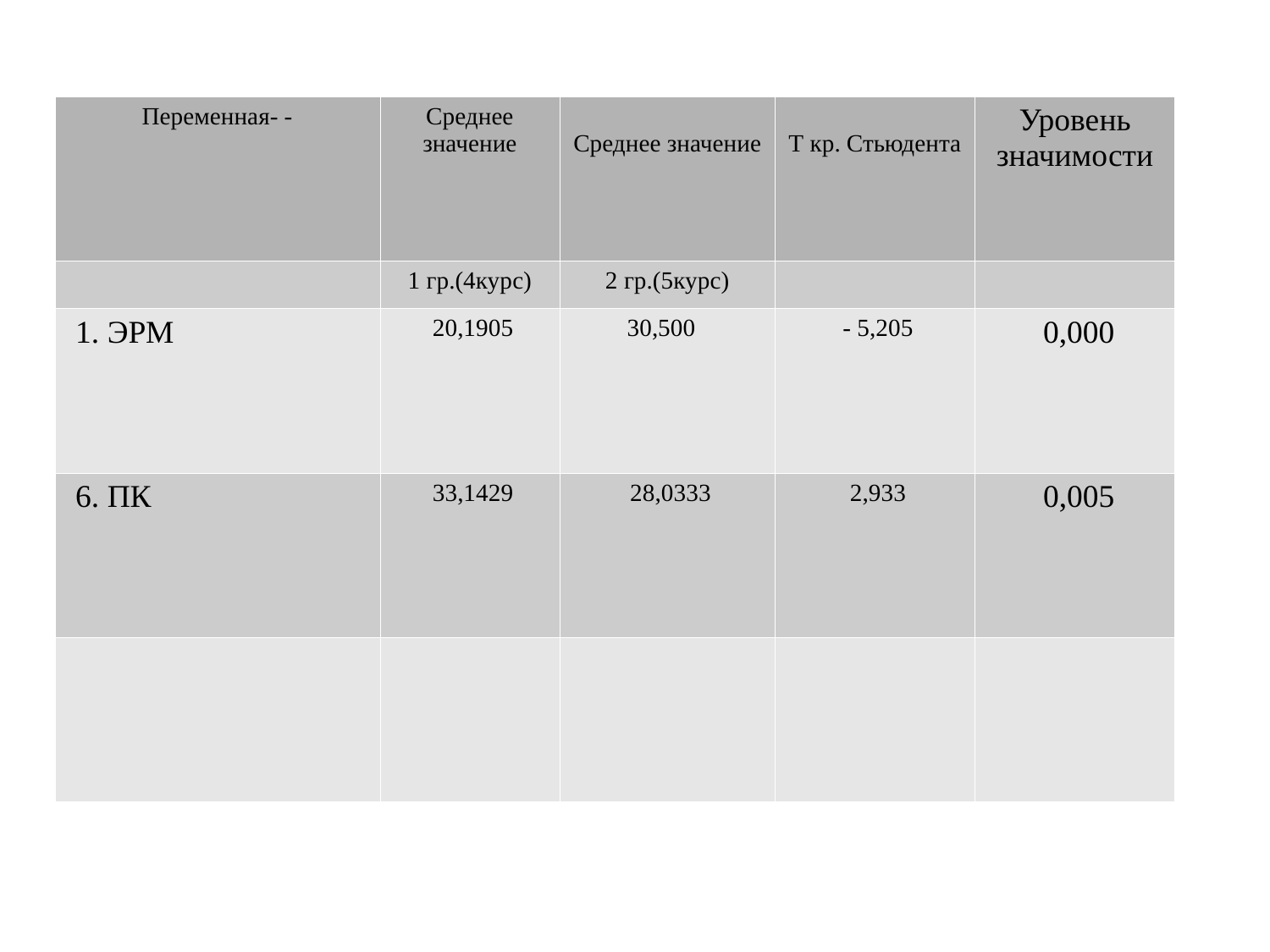

| Переменная- - | Среднее значение | Среднее значение | T кр. Стьюдента | Уровень значимости |
| --- | --- | --- | --- | --- |
|  | 1 гр.(4курс) | 2 гр.(5курс) |  |  |
| 1. ЭРМ | 20,1905 | 30,500 | - 5,205 | 0,000 |
| 6. ПК | 33,1429 | 28,0333 | 2,933 | 0,005 |
|  |  |  |  |  |